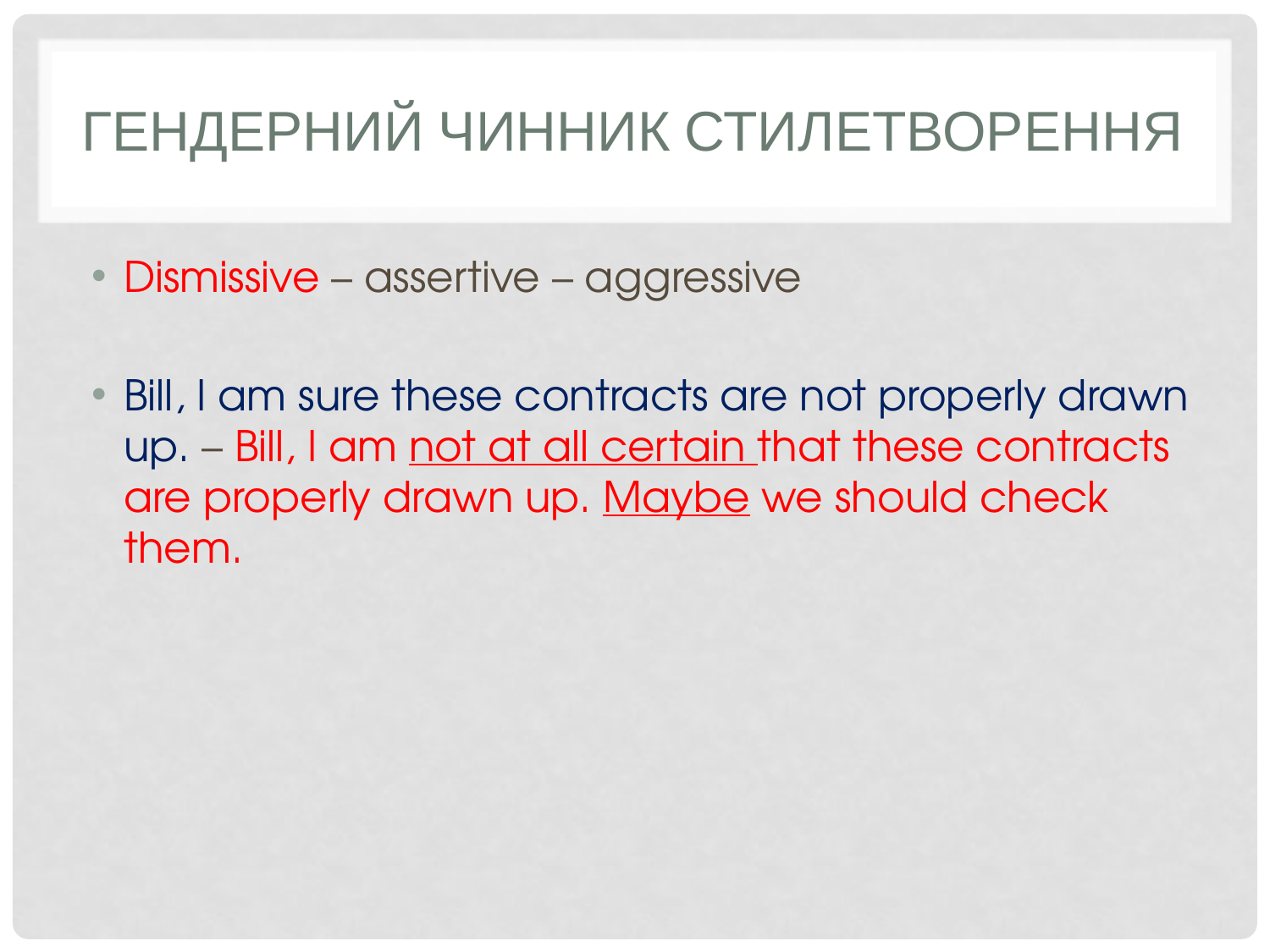

# Гендерний чинник стилетворення
Dismissive – assertive – aggressive

Bill, I am sure these contracts are not properly drawn up. – Bill, I am not at all certain that these contracts are properly drawn up. Maybe we should check them.